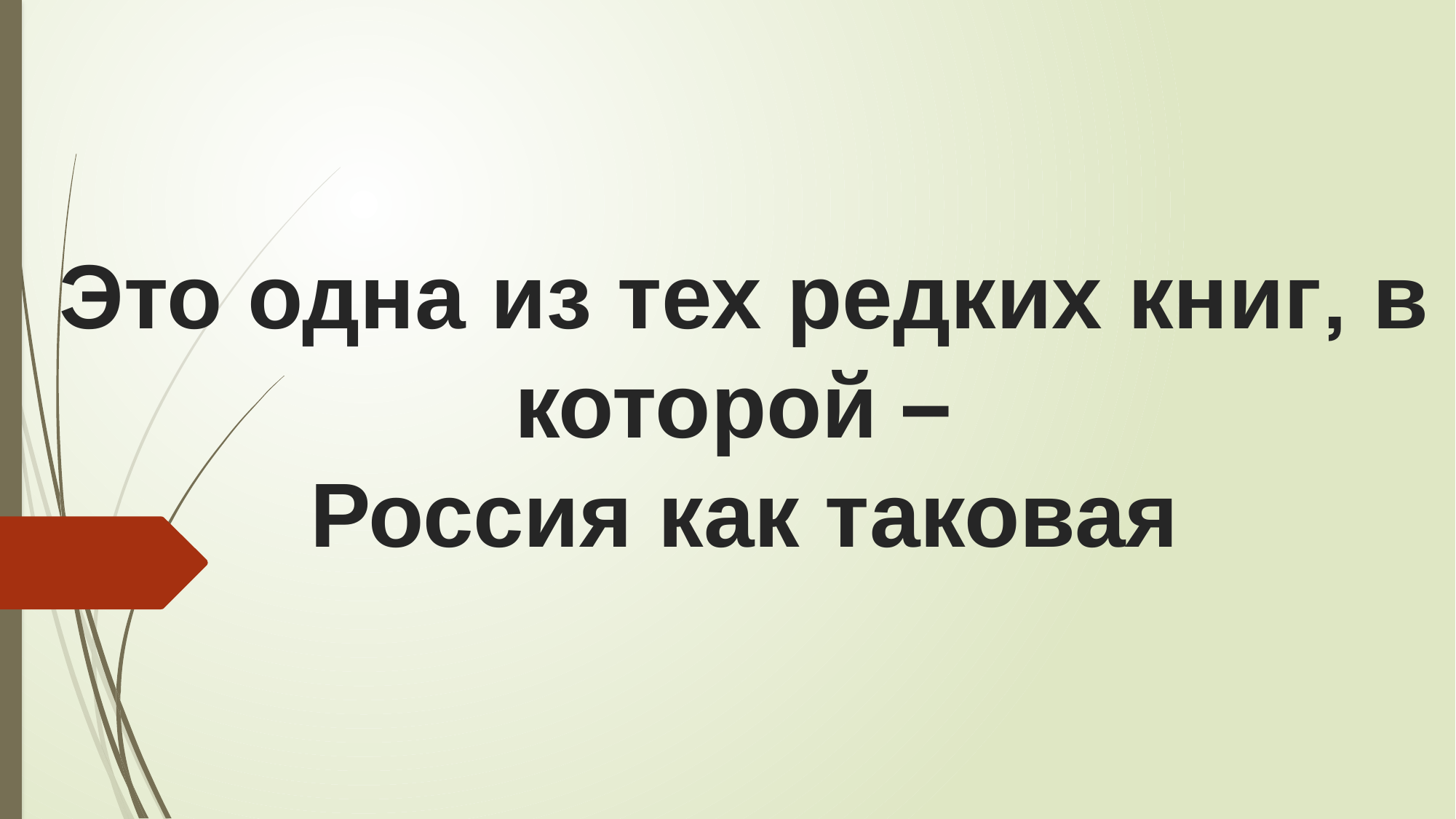

# Это одна из тех редких книг, в которой – Россия как таковая